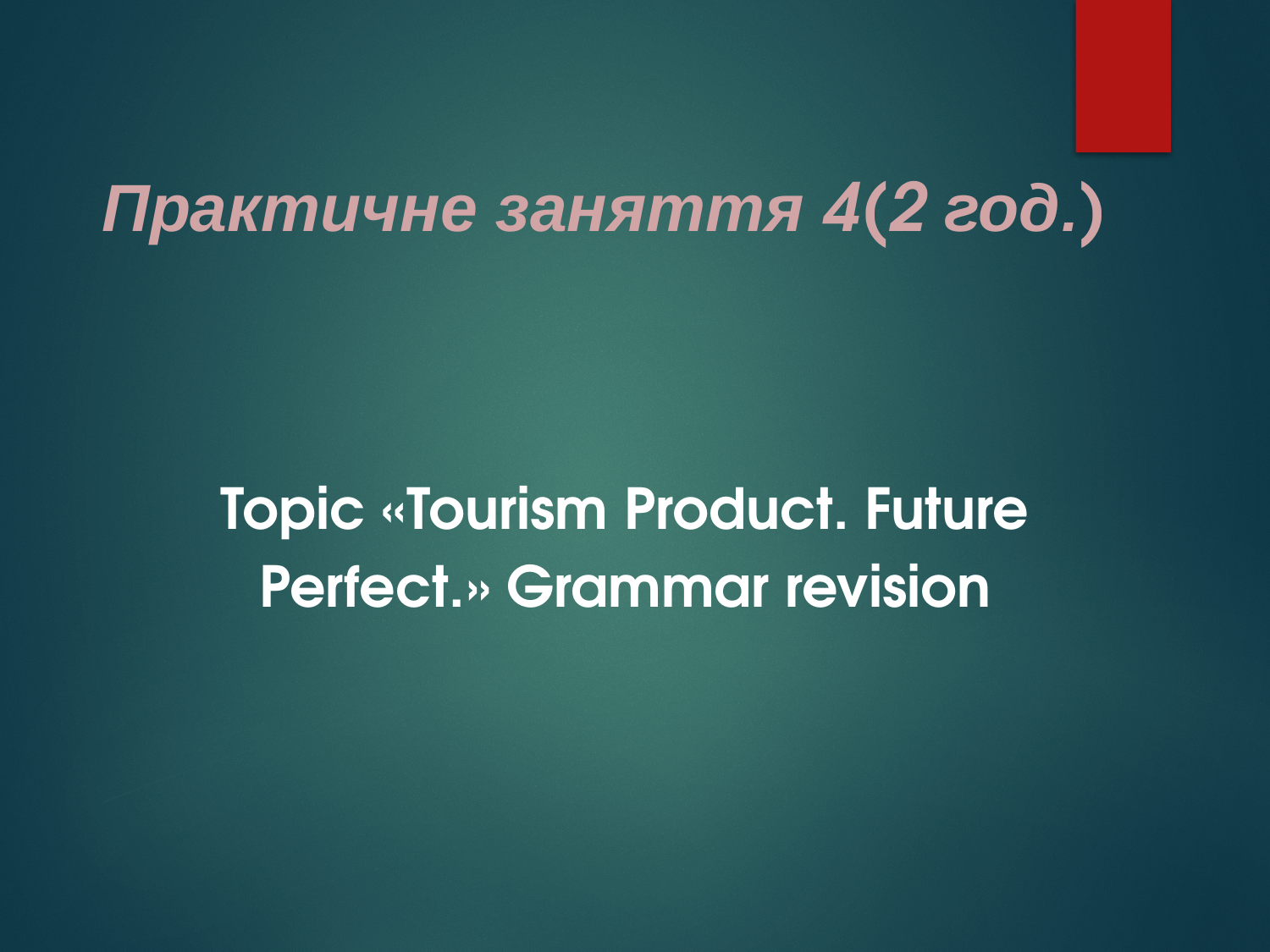

# Практичне заняття 4(2 год.)
Topic «Tourism Product. Future Perfect.» Grammar revision